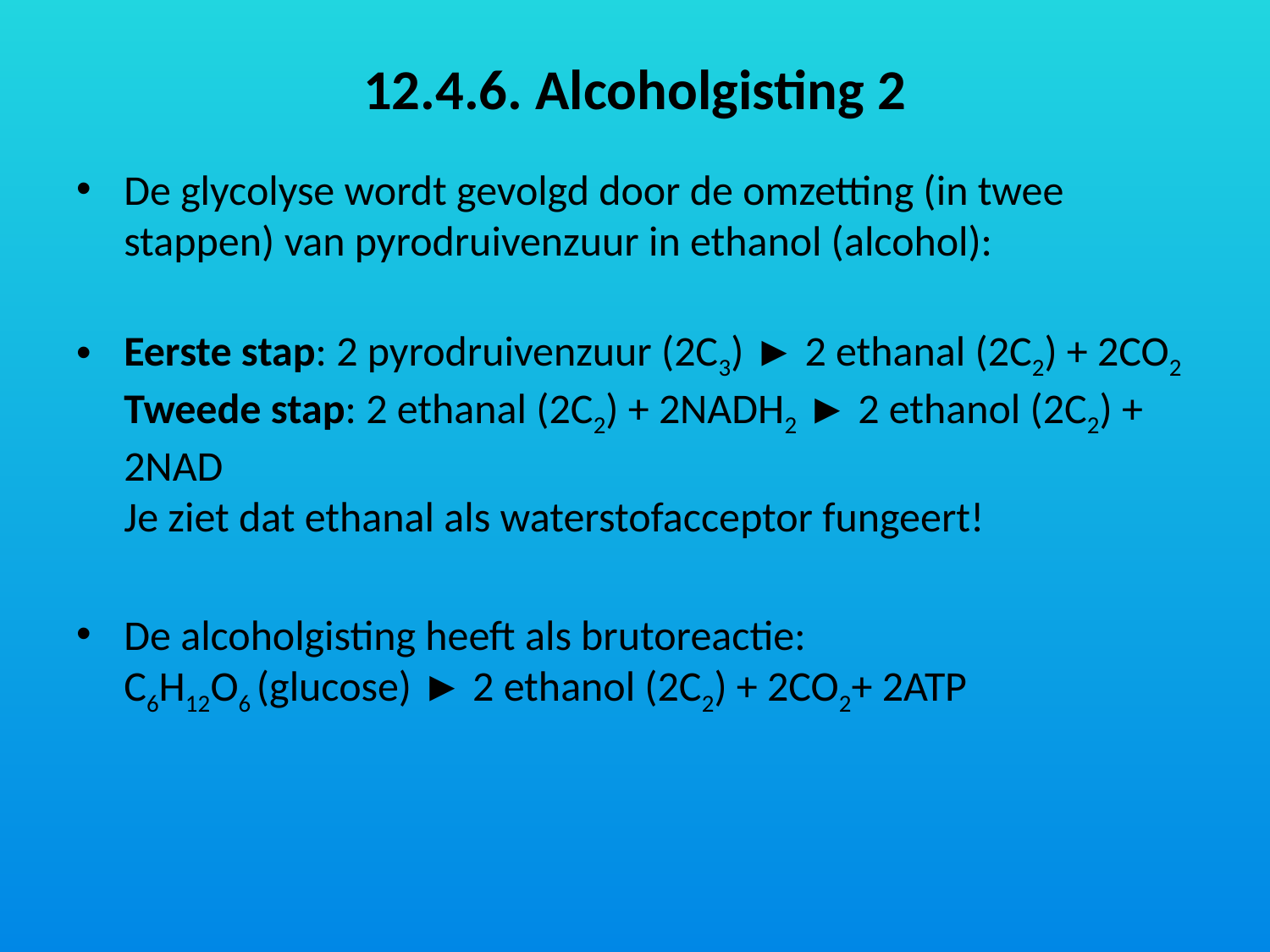

# 12.4.6. Alcoholgisting 2
De glycolyse wordt gevolgd door de omzetting (in twee stappen) van pyrodruivenzuur in ethanol (alcohol):
Eerste stap: 2 pyrodruivenzuur (2C3) ► 2 ethanal (2C2) + 2CO2
Tweede stap: 2 ethanal (2C2) + 2NADH2 ► 2 ethanol (2C2) + 2NAD
Je ziet dat ethanal als waterstofacceptor fungeert!

De alcoholgisting heeft als brutoreactie:
C6H12O6 (glucose) ► 2 ethanol (2C2) + 2CO2+ 2ATP